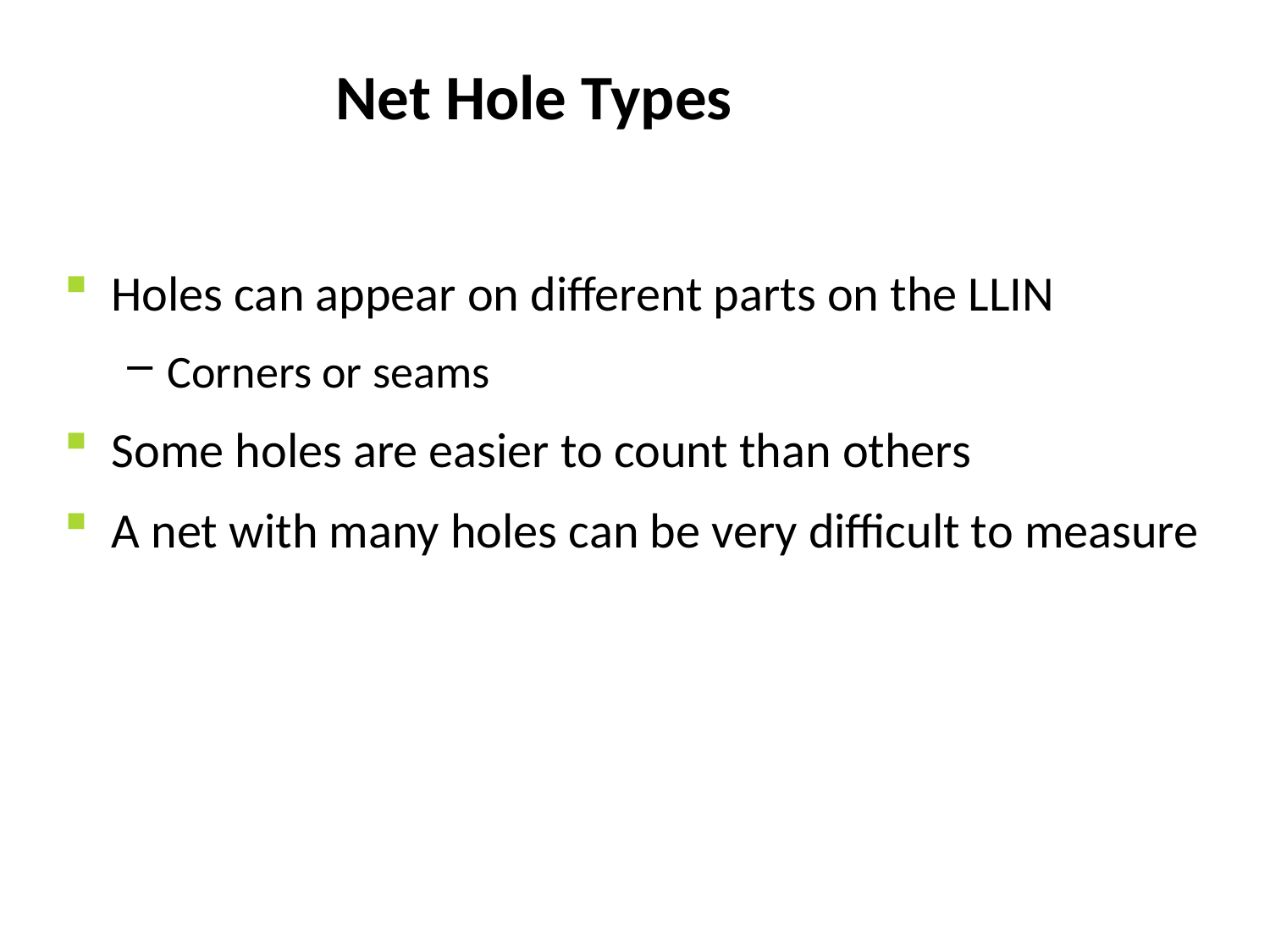

# Net Hole Types
Holes can appear on different parts on the LLIN
Corners or seams
Some holes are easier to count than others
A net with many holes can be very difficult to measure